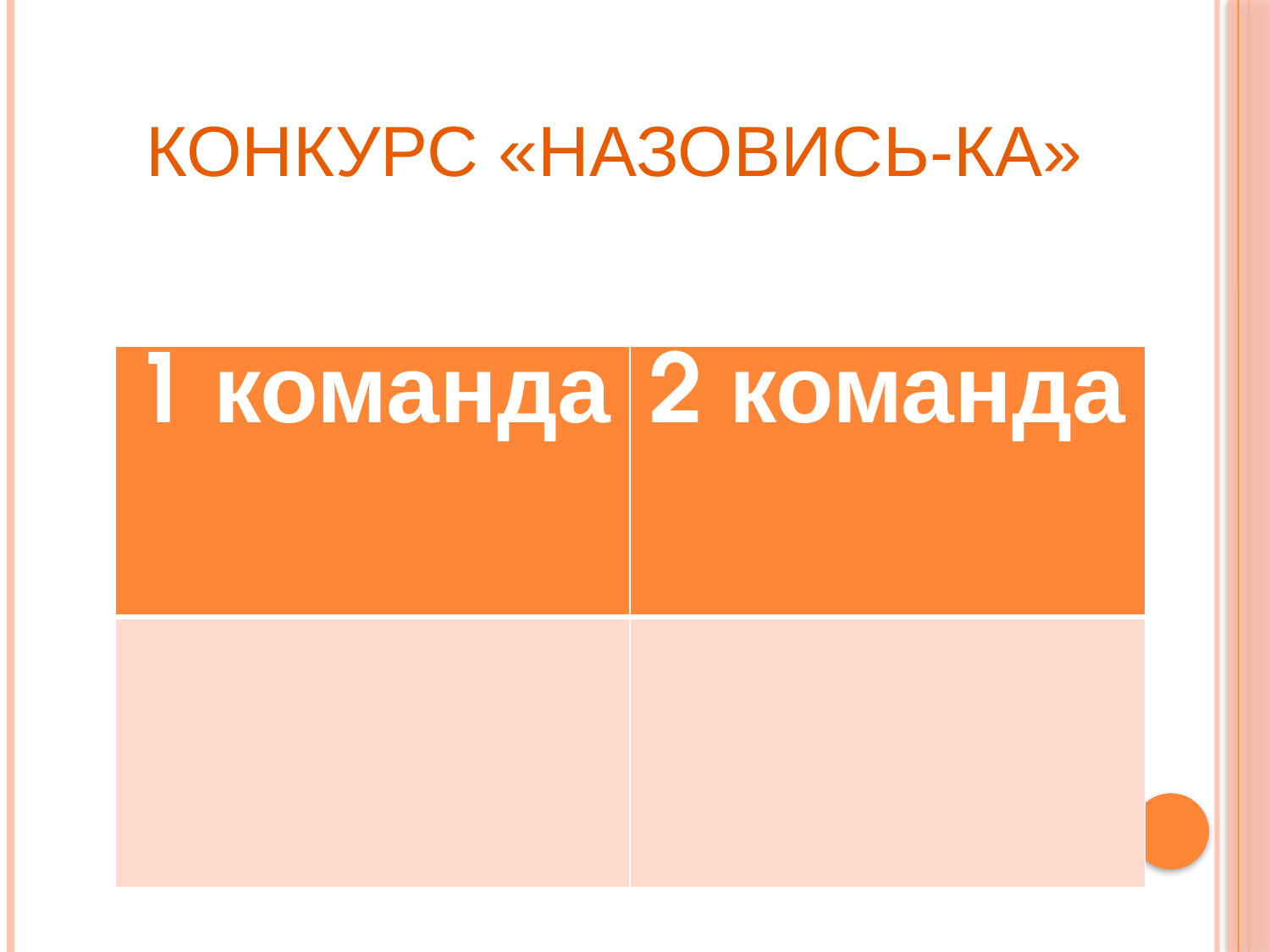

# Конкурс «Назовись-ка»
| 1 команда | 2 команда |
| --- | --- |
|  |  |